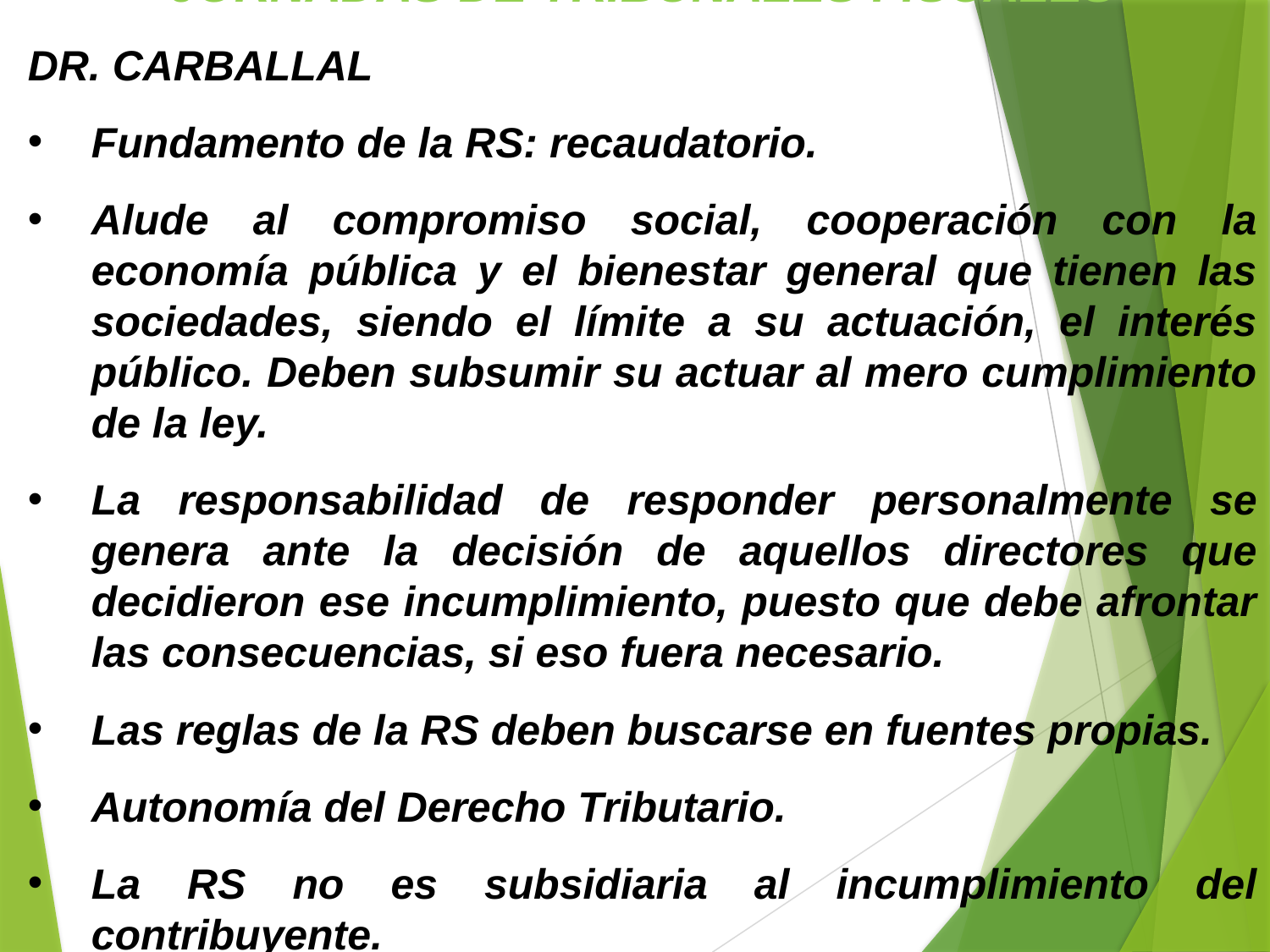

JORNADAS DE TRIBUNALES FISCALES
DR. CARBALLAL
Fundamento de la RS: recaudatorio.
Alude al compromiso social, cooperación con la economía pública y el bienestar general que tienen las sociedades, siendo el límite a su actuación, el interés público. Deben subsumir su actuar al mero cumplimiento de la ley.
La responsabilidad de responder personalmente se genera ante la decisión de aquellos directores que decidieron ese incumplimiento, puesto que debe afrontar las consecuencias, si eso fuera necesario.
Las reglas de la RS deben buscarse en fuentes propias.
Autonomía del Derecho Tributario.
La RS no es subsidiaria al incumplimiento del contribuyente.